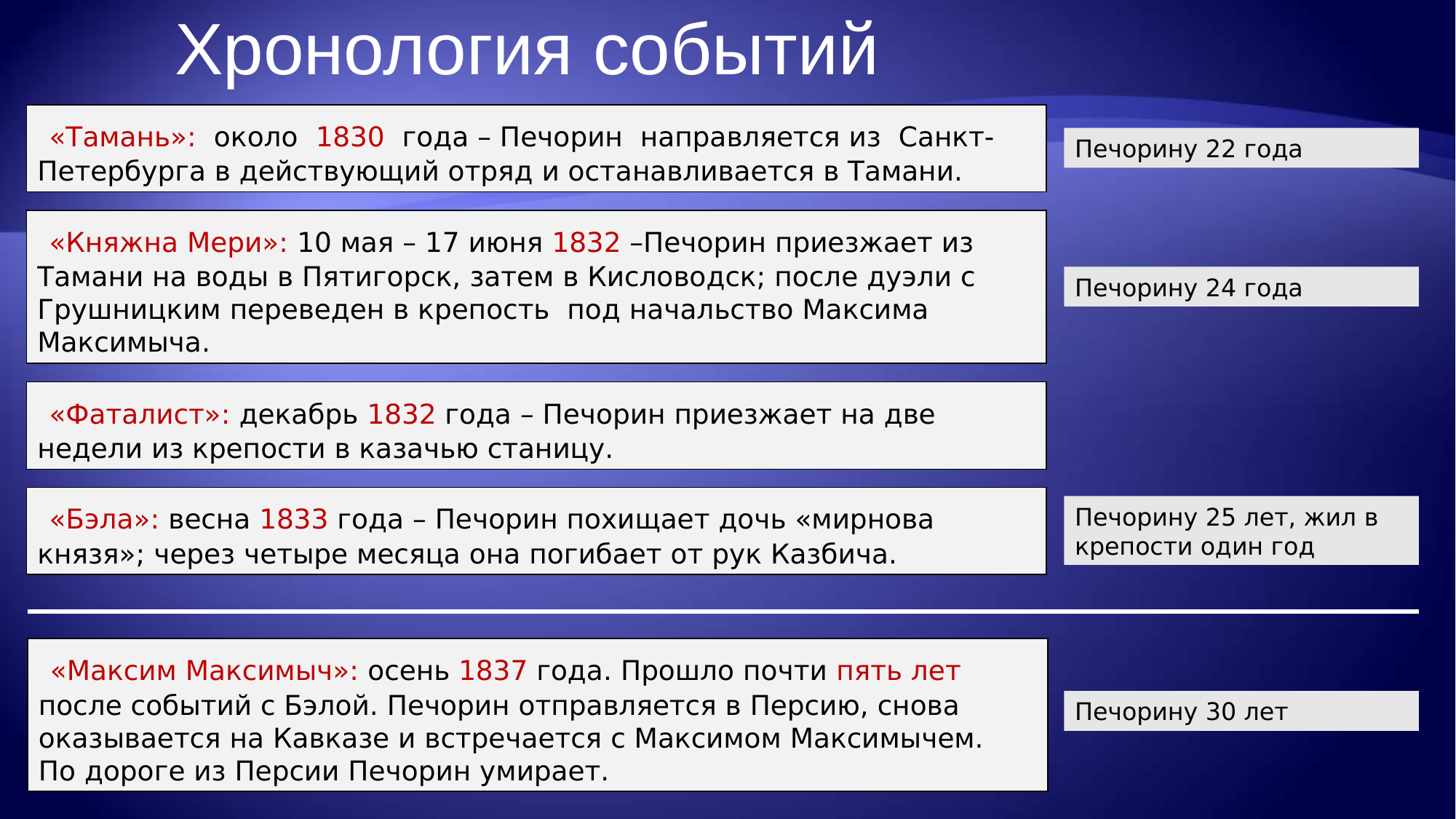

Хронология событий
 «Тамань»:  около  1830  года – Печорин  направляется из  Санкт-Петербурга в действующий отряд и останавливается в Тамани.
Печорину 22 года
 «Княжна Мери»: 10 мая – 17 июня 1832 –Печорин приезжает из Тамани на воды в Пятигорск, затем в Кисловодск; после дуэли с Грушницким переведен в крепость  под начальство Максима Максимыча.
Печорину 24 года
 «Фаталист»: декабрь 1832 года – Печорин приезжает на две недели из крепости в казачью станицу.
 «Бэла»: весна 1833 года – Печорин похищает дочь «мирнова князя»; через четыре месяца она погибает от рук Казбича.
Печорину 25 лет, жил в крепости один год
 «Максим Максимыч»: осень 1837 года. Прошло почти пять лет после событий с Бэлой. Печорин отправляется в Персию, снова оказывается на Кавказе и встречается с Максимом Максимычем.
По дороге из Персии Печорин умирает.
Печорину 30 лет